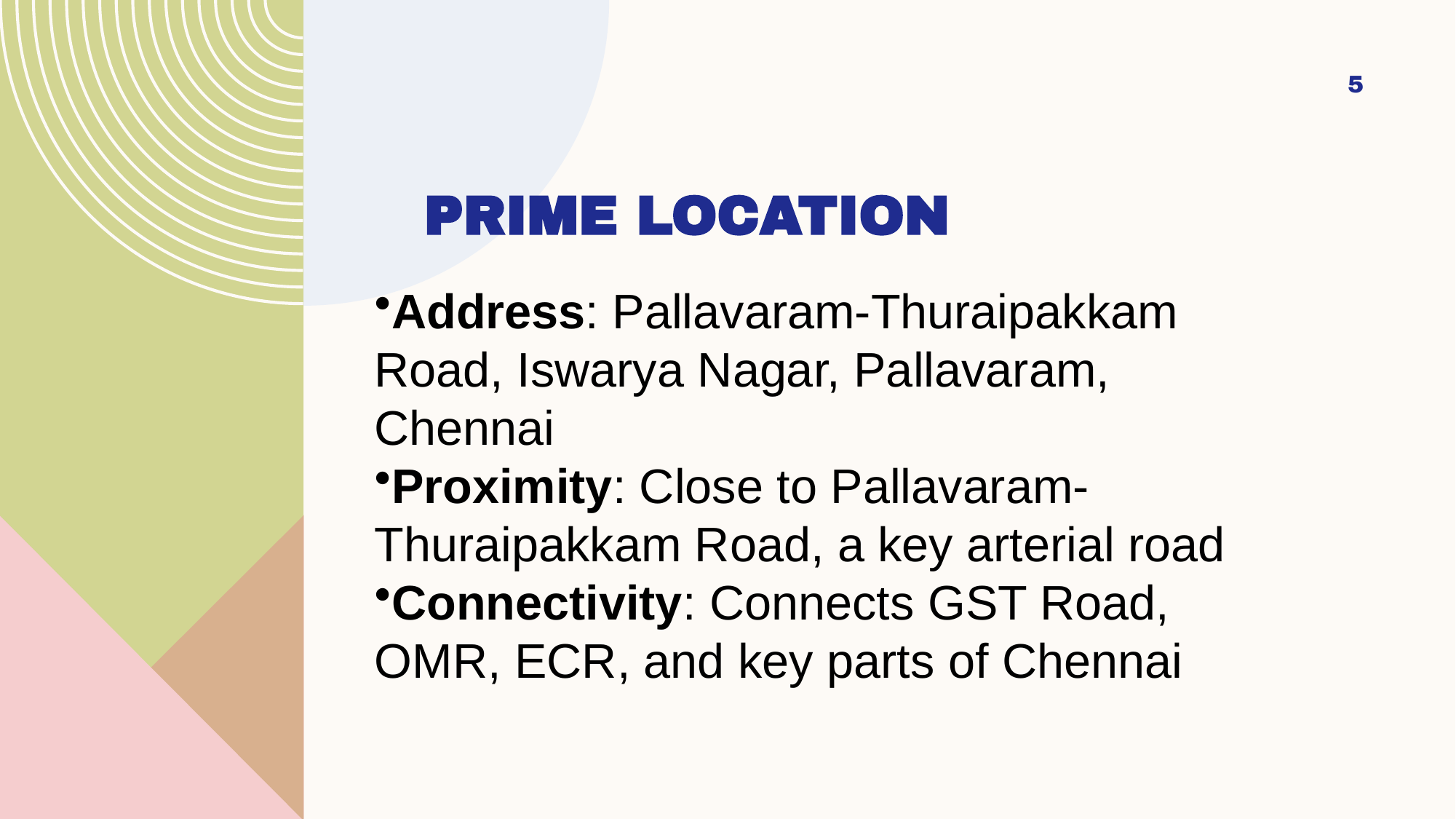

5
# Prime Location
Address: Pallavaram-Thuraipakkam Road, Iswarya Nagar, Pallavaram, Chennai
Proximity: Close to Pallavaram-Thuraipakkam Road, a key arterial road
Connectivity: Connects GST Road, OMR, ECR, and key parts of Chennai